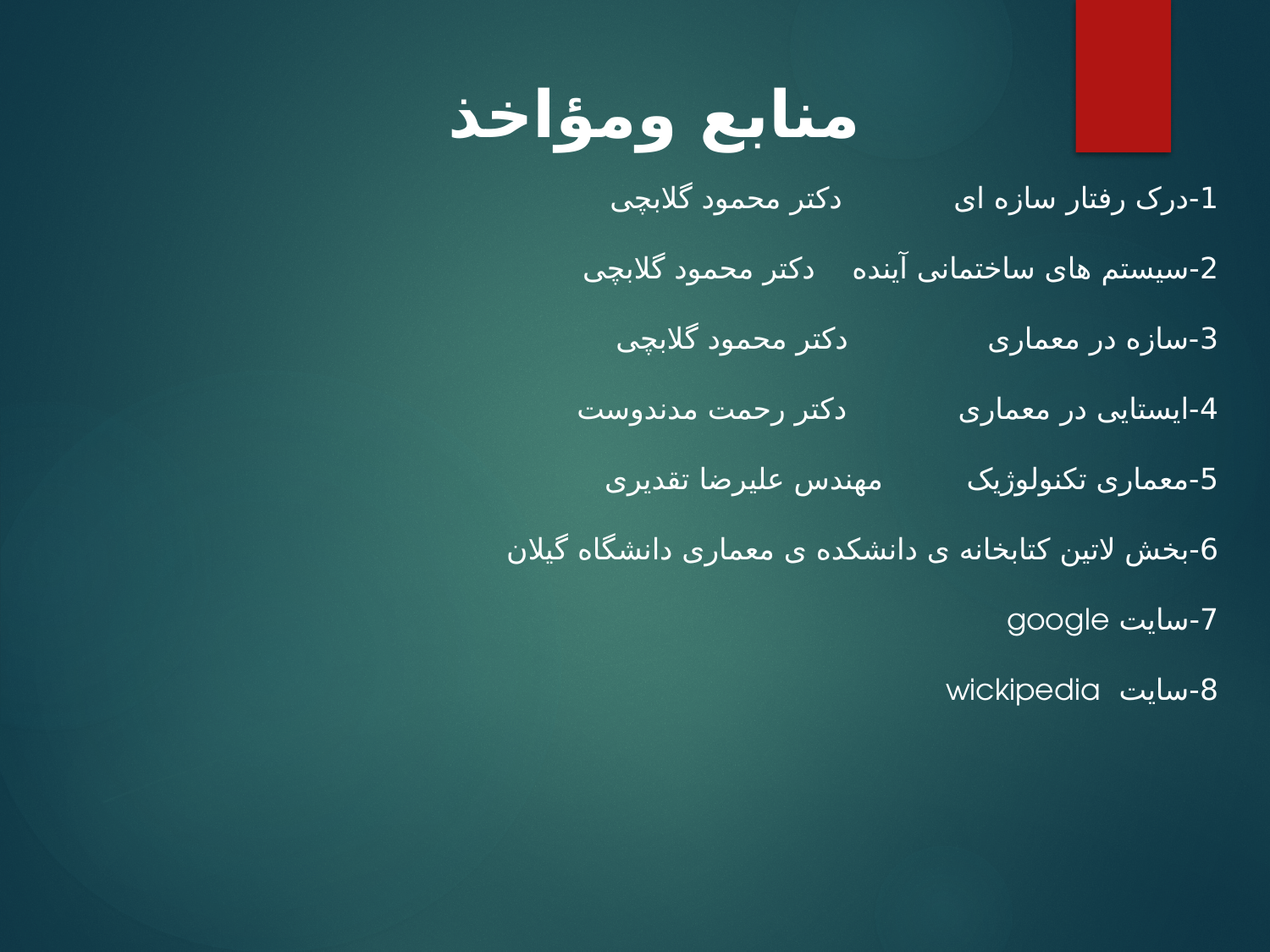

منابع ومؤاخذ
1-درک رفتار سازه ای            دکتر محمود گلابچی

2-سیستم های ساختمانی آینده    دکتر محمود گلابچی

3-سازه در معماری               دکتر محمود گلابچی

4-ایستایی در معماری            دکتر رحمت مدندوست

5-معماری تکنولوژیک         مهندس علیرضا تقدیری

6-بخش لاتین کتابخانه ی دانشکده ی معماری دانشگاه گیلان

7-سایت google

8-سایت  wickipedia